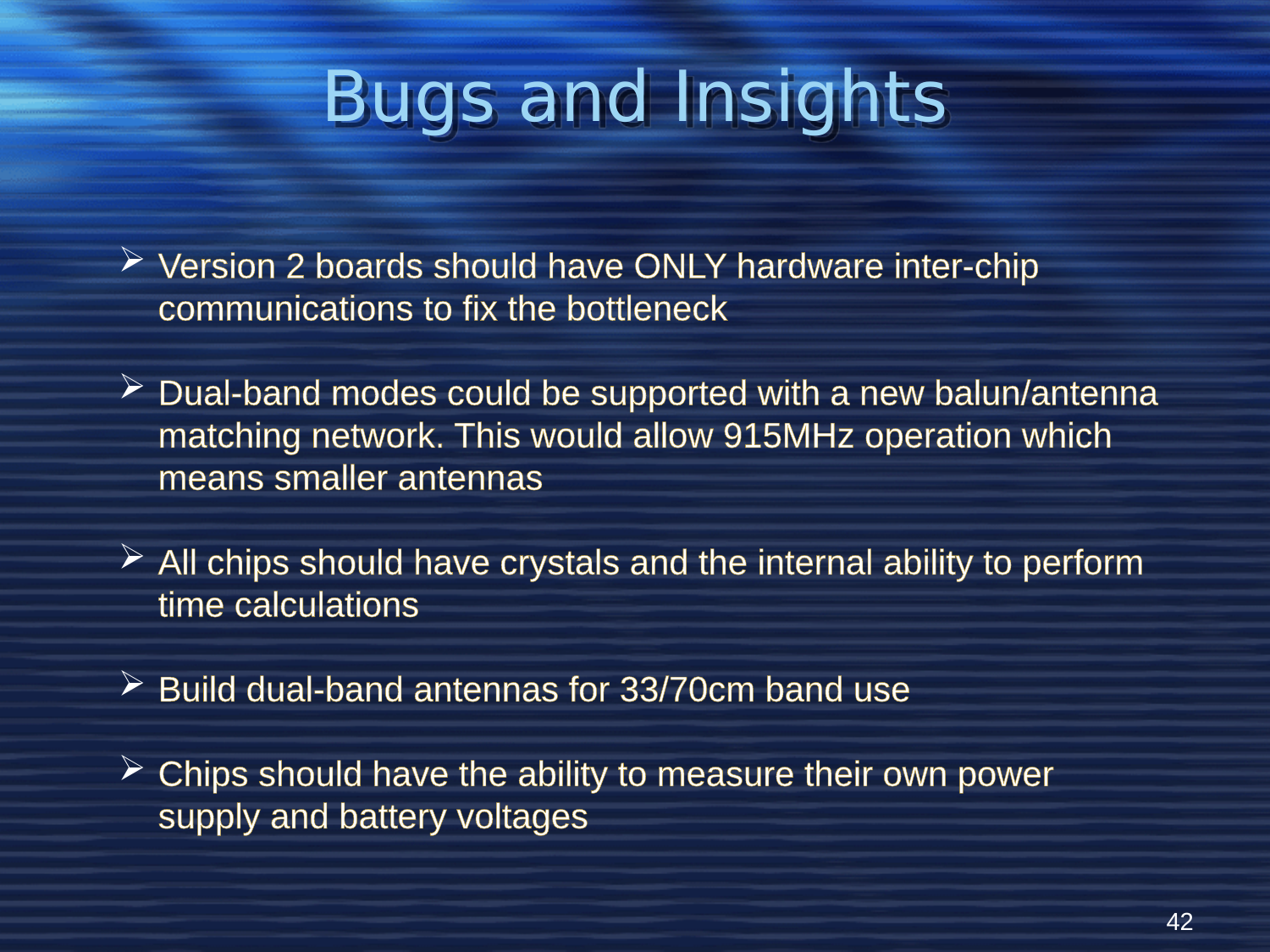

# Bugs and Insights
Version 2 boards should have ONLY hardware inter-chip communications to fix the bottleneck

Dual-band modes could be supported with a new balun/antenna matching network. This would allow 915MHz operation which means smaller antennas

All chips should have crystals and the internal ability to perform time calculations

Build dual-band antennas for 33/70cm band use

Chips should have the ability to measure their own power supply and battery voltages

42